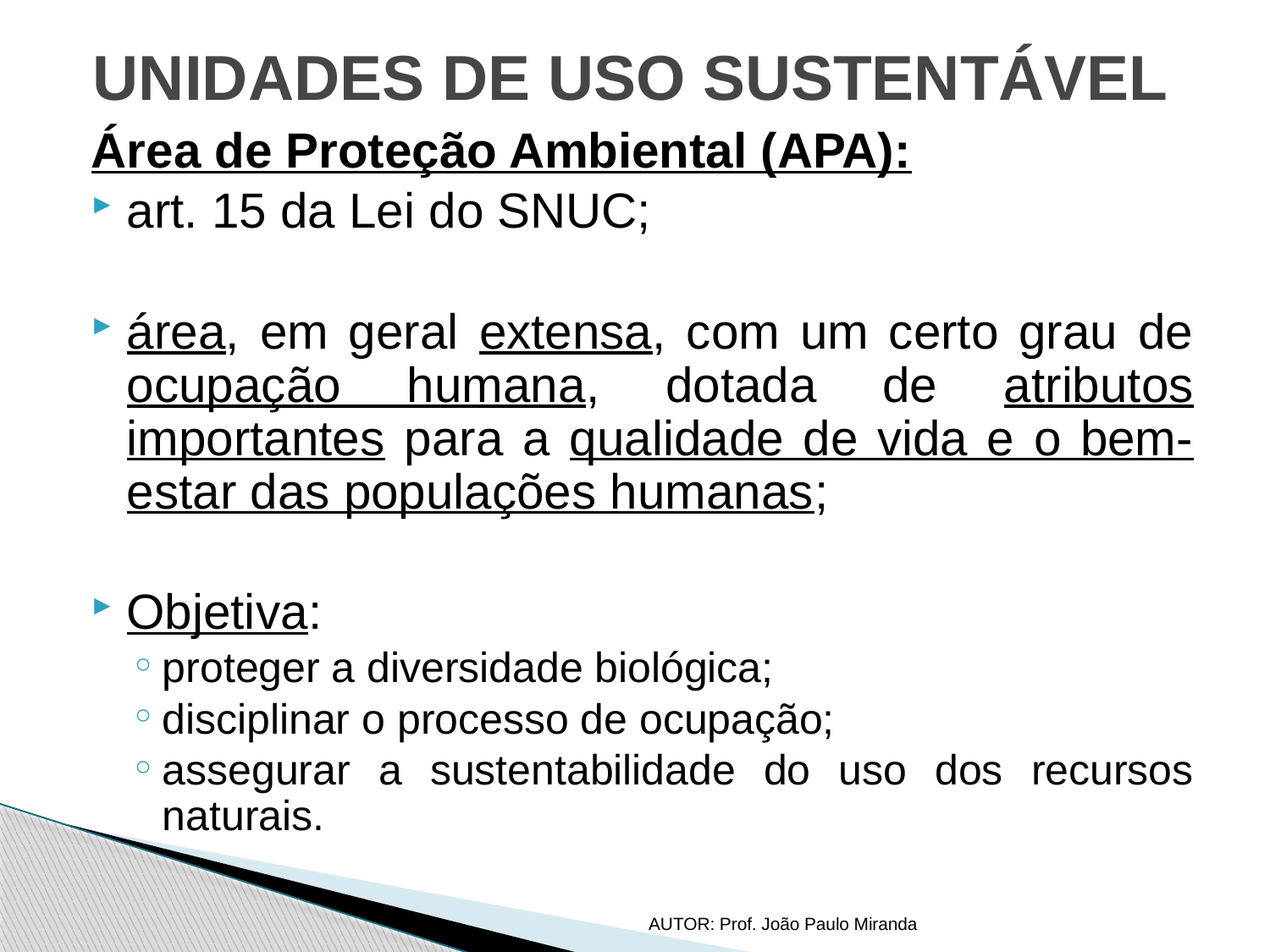

# UNIDADES DE USO SUSTENTÁVEL
Área de Proteção Ambiental (APA):
art. 15 da Lei do SNUC;

área, em geral extensa, com um certo grau de ocupação humana, dotada de atributos importantes para a qualidade de vida e o bem-estar das populações humanas;

Objetiva:
proteger a diversidade biológica;
disciplinar o processo de ocupação;
assegurar a sustentabilidade do uso dos recursos naturais.
AUTOR: Prof. João Paulo Miranda